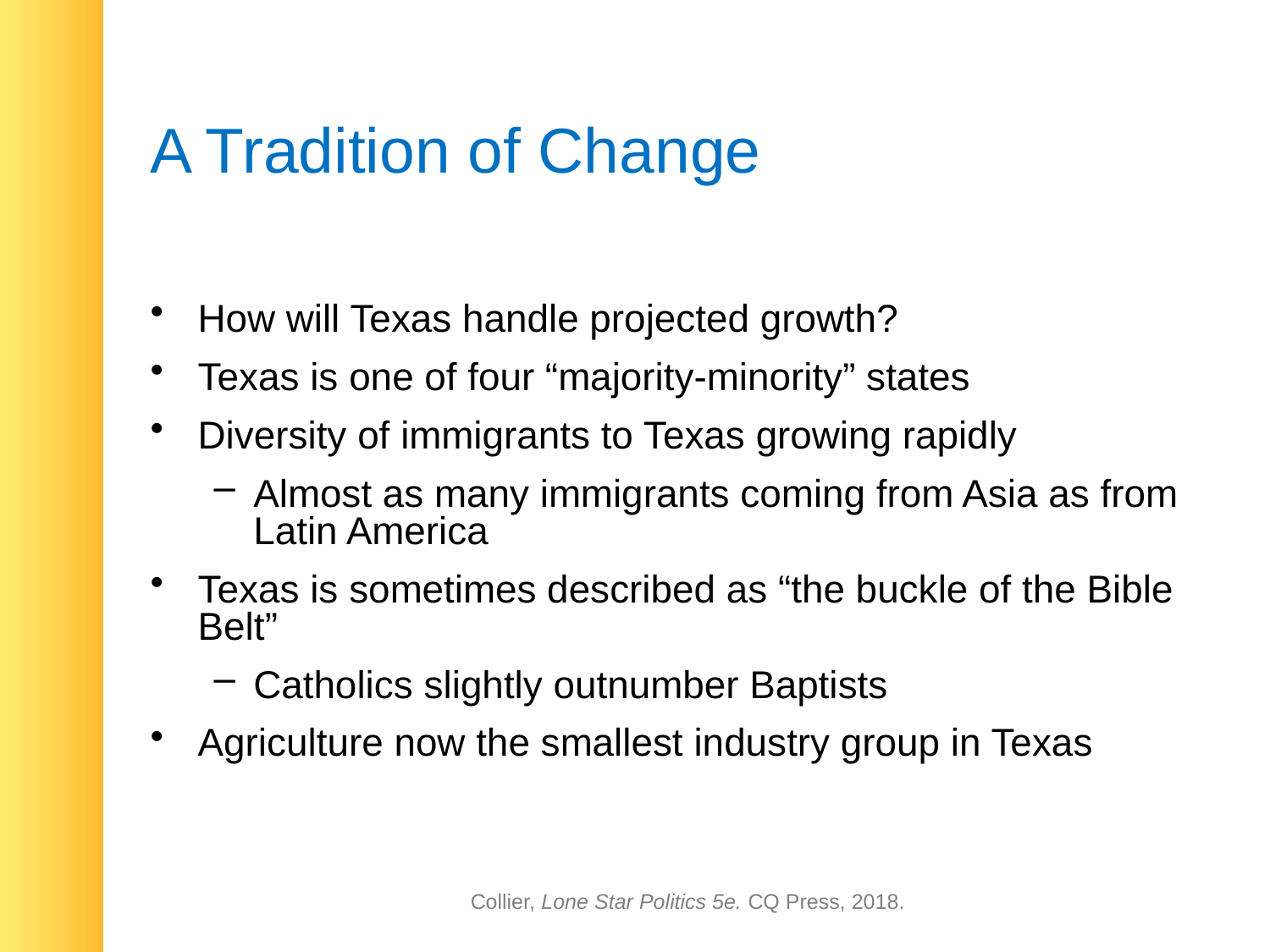

# A Tradition of Change
How will Texas handle projected growth?
Texas is one of four “majority-minority” states
Diversity of immigrants to Texas growing rapidly
Almost as many immigrants coming from Asia as from Latin America
Texas is sometimes described as “the buckle of the Bible Belt”
Catholics slightly outnumber Baptists
Agriculture now the smallest industry group in Texas
Collier, Lone Star Politics 5e. CQ Press, 2018.